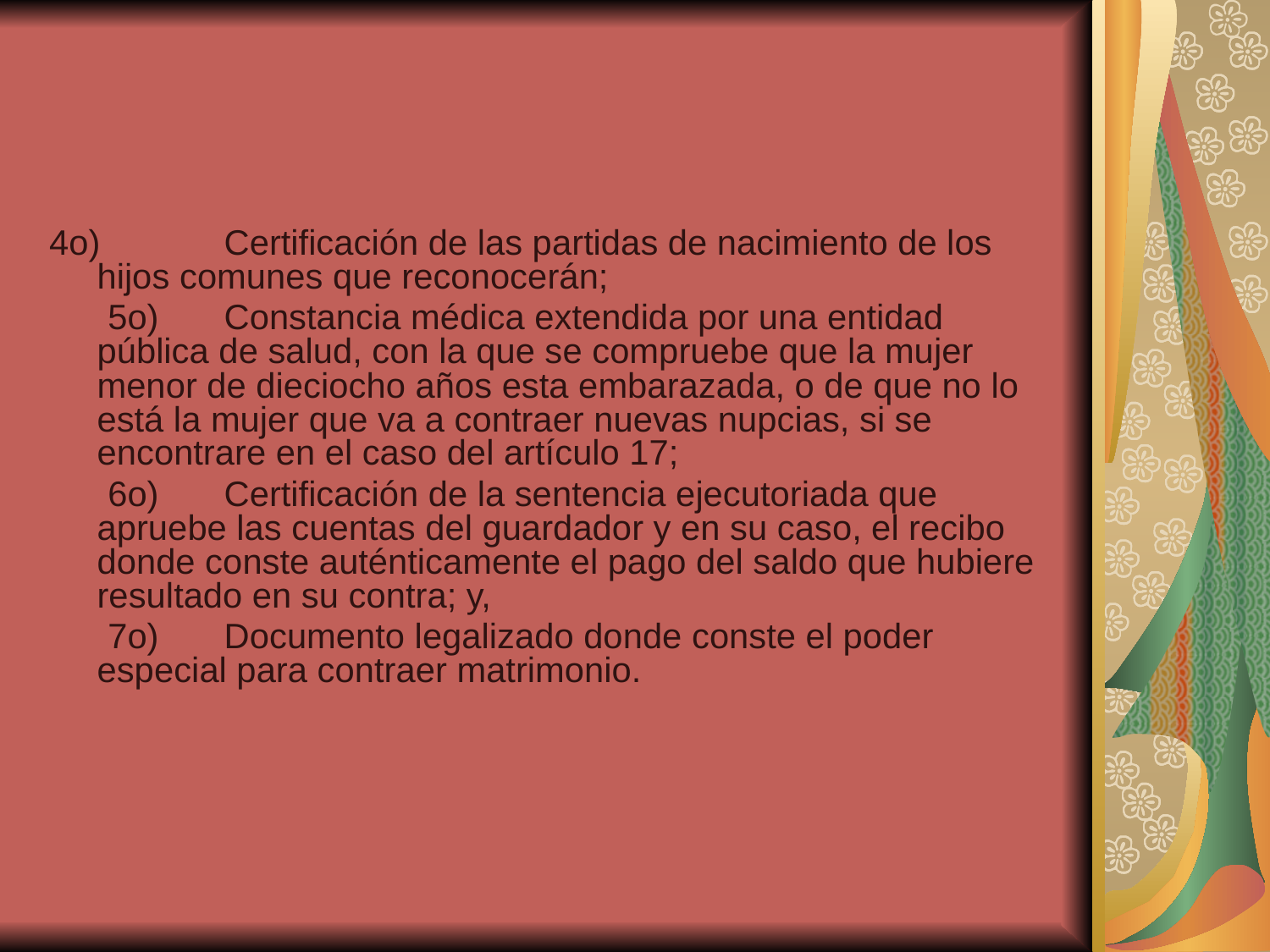

#
4o)	Certificación de las partidas de nacimiento de los hijos comunes que reconocerán;
      5o)	Constancia médica extendida por una entidad pública de salud, con la que se compruebe que la mujer menor de dieciocho años esta embarazada, o de que no lo está la mujer que va a contraer nuevas nupcias, si se encontrare en el caso del artículo 17;
      6o)	Certificación de la sentencia ejecutoriada que apruebe las cuentas del guardador y en su caso, el recibo donde conste auténticamente el pago del saldo que hubiere resultado en su contra; y,
      7o)	Documento legalizado donde conste el poder especial para contraer matrimonio.